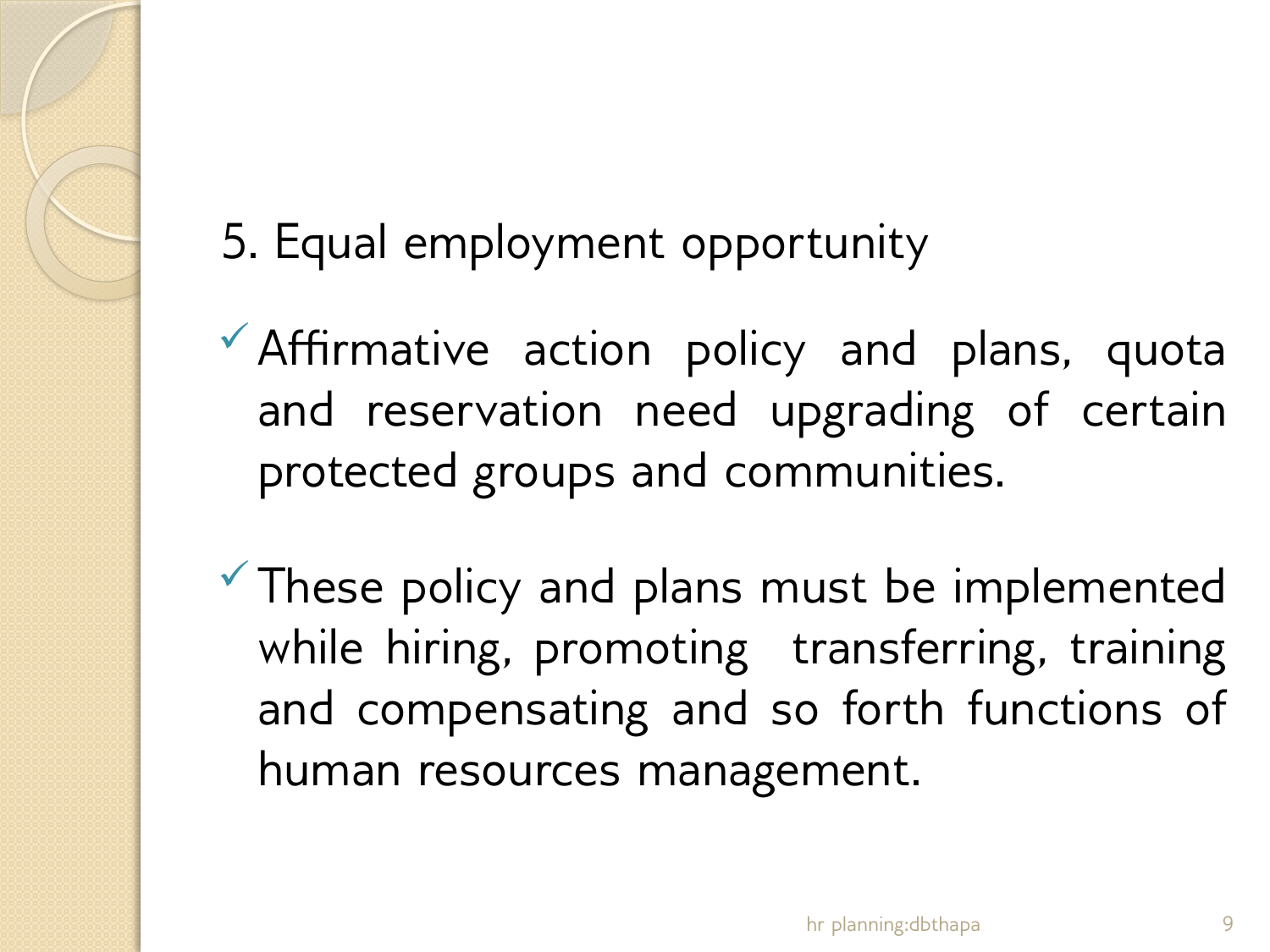

#
5. Equal employment opportunity

Affirmative action policy and plans, quota and reservation need upgrading of certain protected groups and communities.

These policy and plans must be implemented while hiring, promoting  transferring, training and compensating and so forth functions of human resources management.

hr planning:dbthapa
9